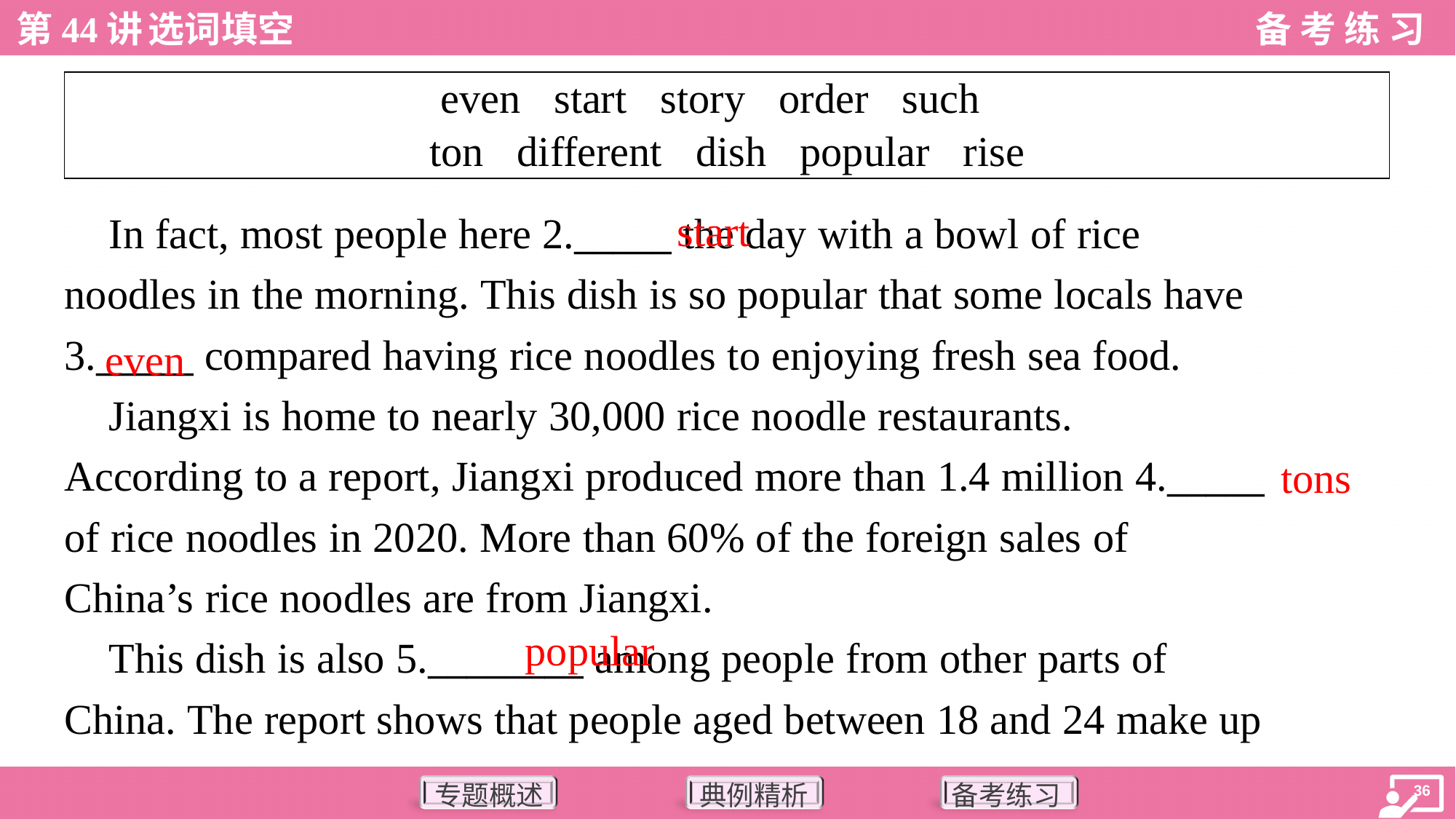

| even start story order such ton different dish popular rise |
| --- |
start
    In fact, most people here 2._____ the day with a bowl of rice
noodles in the morning. This dish is so popular that some locals have
3._____ compared having rice noodles to enjoying fresh sea food.
    Jiangxi is home to nearly 30,000 rice noodle restaurants.
According to a report, Jiangxi produced more than 1.4 million 4._____
of rice noodles in 2020. More than 60% of the foreign sales of
China’s rice noodles are from Jiangxi.
    This dish is also 5.________ among people from other parts of
China. The report shows that people aged between 18 and 24 make up

even
tons
popular